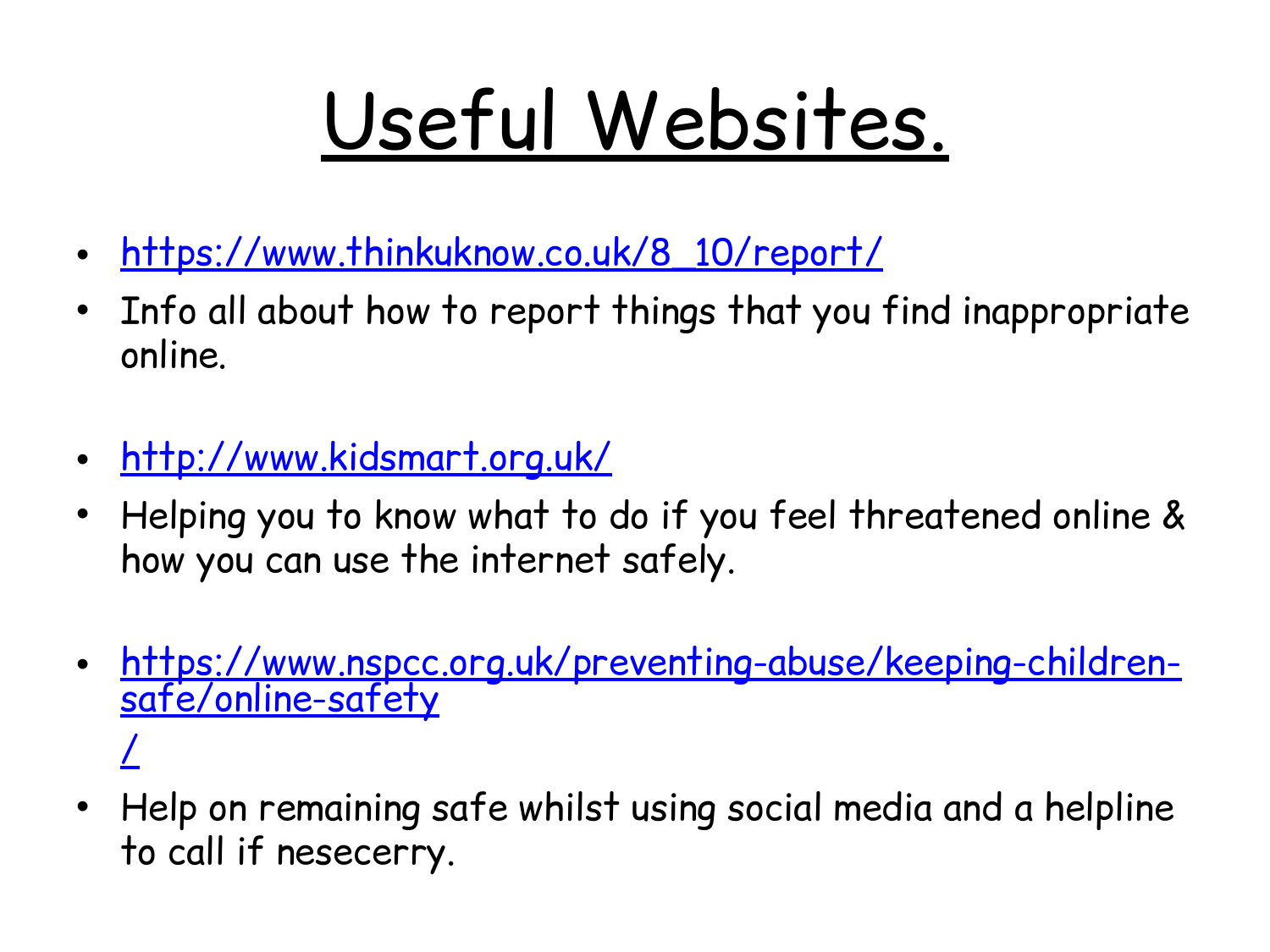

# Useful Websites.
https://www.thinkuknow.co.uk/8_10/report/
Info all about how to report things that you find inappropriate online.

http://www.kidsmart.org.uk/
Helping you to know what to do if you feel threatened online & how you can use the internet safely.

https://www.nspcc.org.uk/preventing-abuse/keeping-children-safe/online-safety/
Help on remaining safe whilst using social media and a helpline to call if nesecerry.